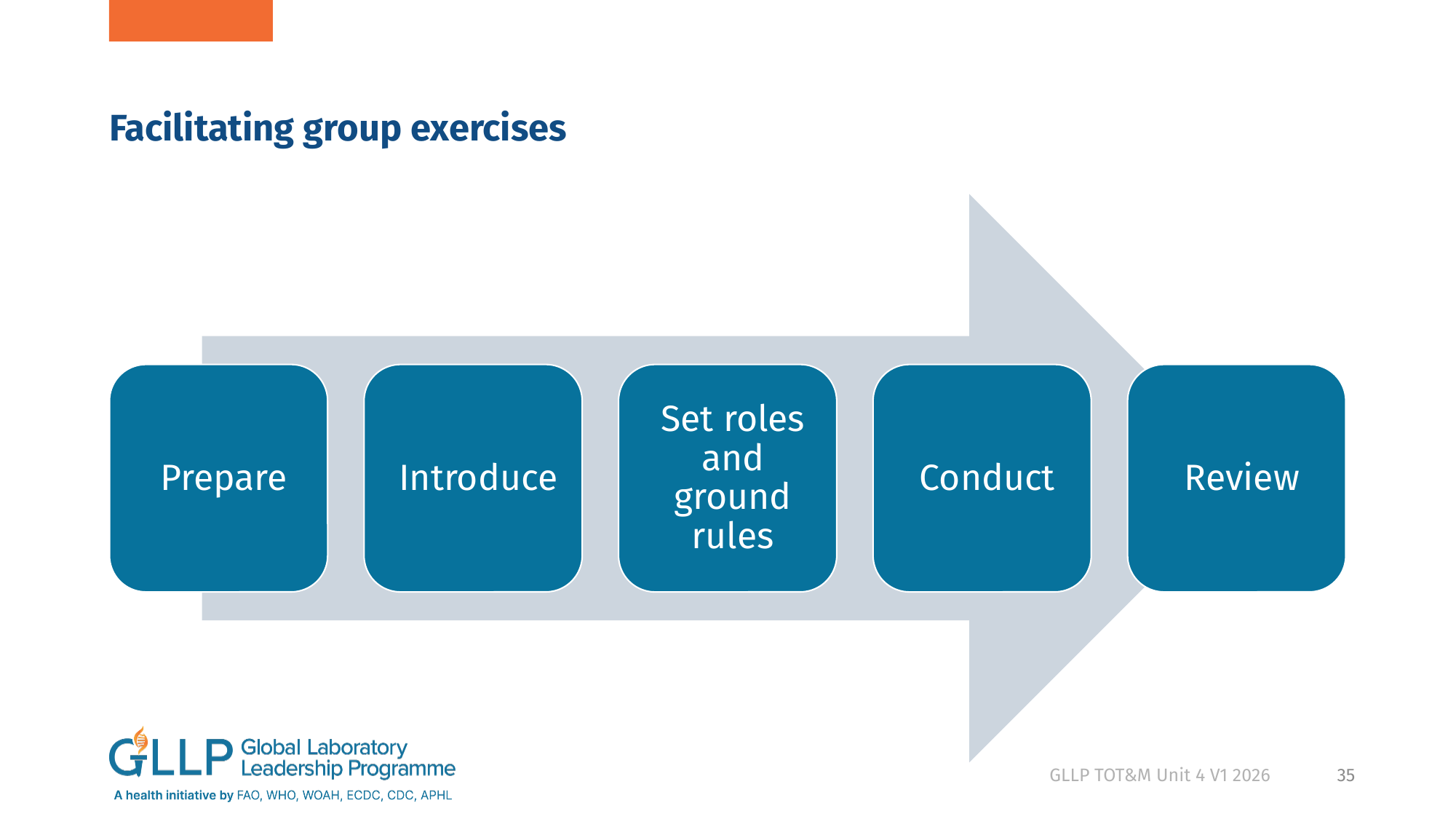

# Facilitating group exercises
Prepare
Introduce
Set roles and ground rules
Conduct
Review
GLLP TOT&M Unit 4 V1 2026
35
35